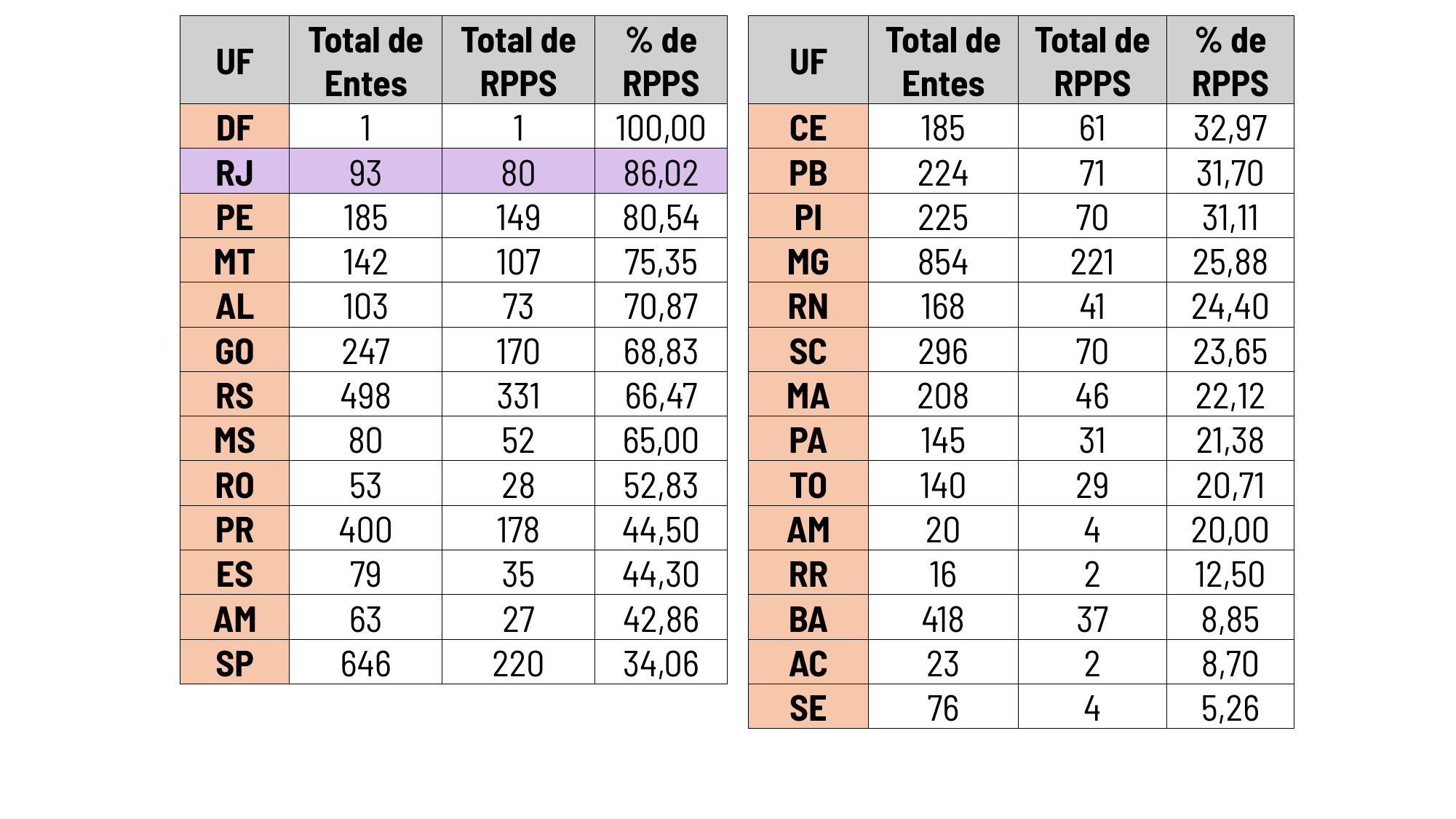

| UF | Total de Entes | Total de RPPS | % de RPPS |
| --- | --- | --- | --- |
| DF | 1 | 1 | 100,00 |
| RJ | 93 | 80 | 86,02 |
| PE | 185 | 149 | 80,54 |
| MT | 142 | 107 | 75,35 |
| AL | 103 | 73 | 70,87 |
| GO | 247 | 170 | 68,83 |
| RS | 498 | 331 | 66,47 |
| MS | 80 | 52 | 65,00 |
| RO | 53 | 28 | 52,83 |
| PR | 400 | 178 | 44,50 |
| ES | 79 | 35 | 44,30 |
| AM | 63 | 27 | 42,86 |
| SP | 646 | 220 | 34,06 |
| UF | Total de Entes | Total de RPPS | % de RPPS |
| --- | --- | --- | --- |
| CE | 185 | 61 | 32,97 |
| PB | 224 | 71 | 31,70 |
| PI | 225 | 70 | 31,11 |
| MG | 854 | 221 | 25,88 |
| RN | 168 | 41 | 24,40 |
| SC | 296 | 70 | 23,65 |
| MA | 208 | 46 | 22,12 |
| PA | 145 | 31 | 21,38 |
| TO | 140 | 29 | 20,71 |
| AM | 20 | 4 | 20,00 |
| RR | 16 | 2 | 12,50 |
| BA | 418 | 37 | 8,85 |
| AC | 23 | 2 | 8,70 |
| SE | 76 | 4 | 5,26 |